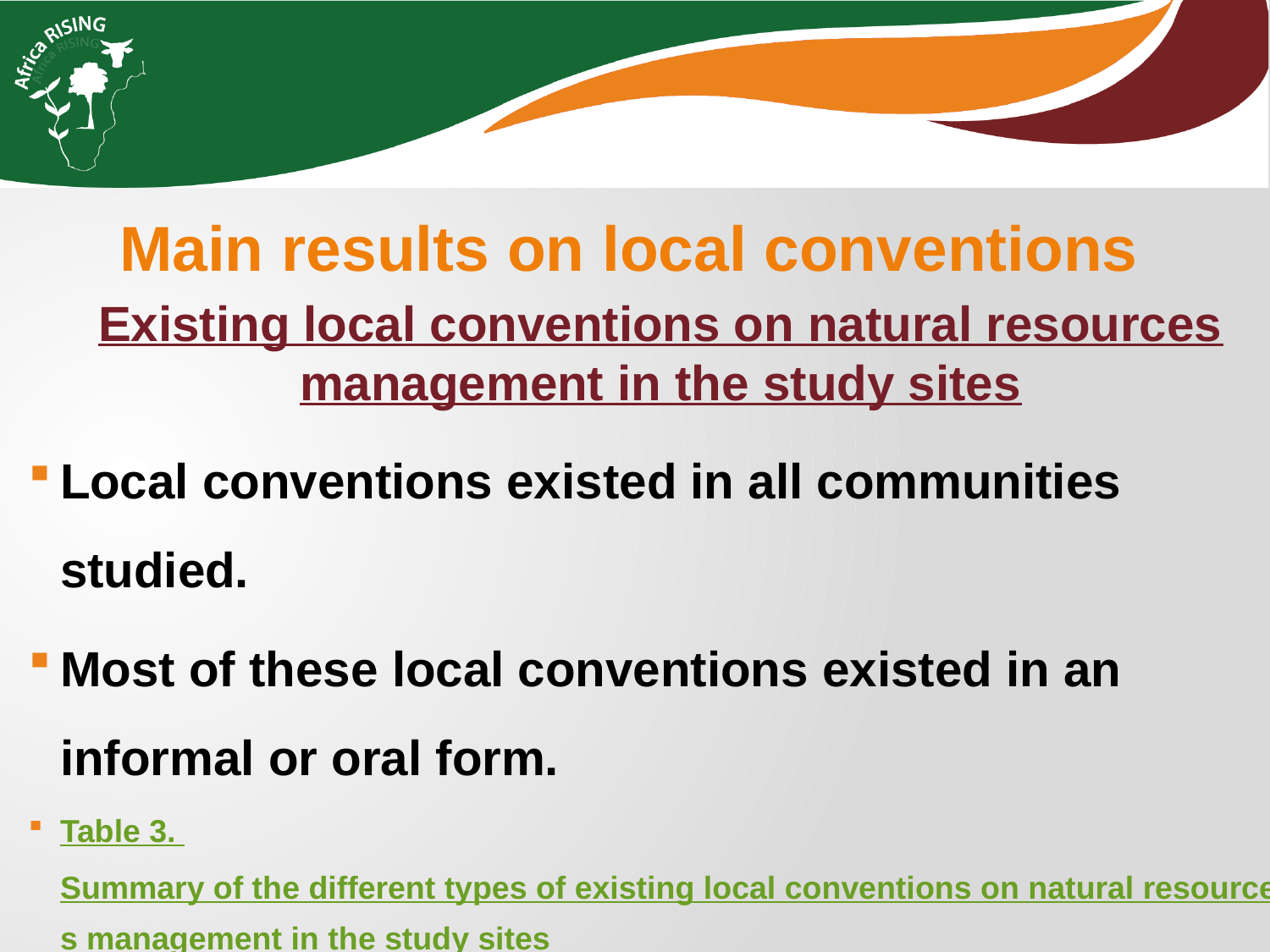

Main results on local conventions
Existing local conventions on natural resources management in the study sites
Local conventions existed in all communities studied.
Most of these local conventions existed in an informal or oral form.
Table 3. Summary of the different types of existing local conventions on natural resources management in the study sites